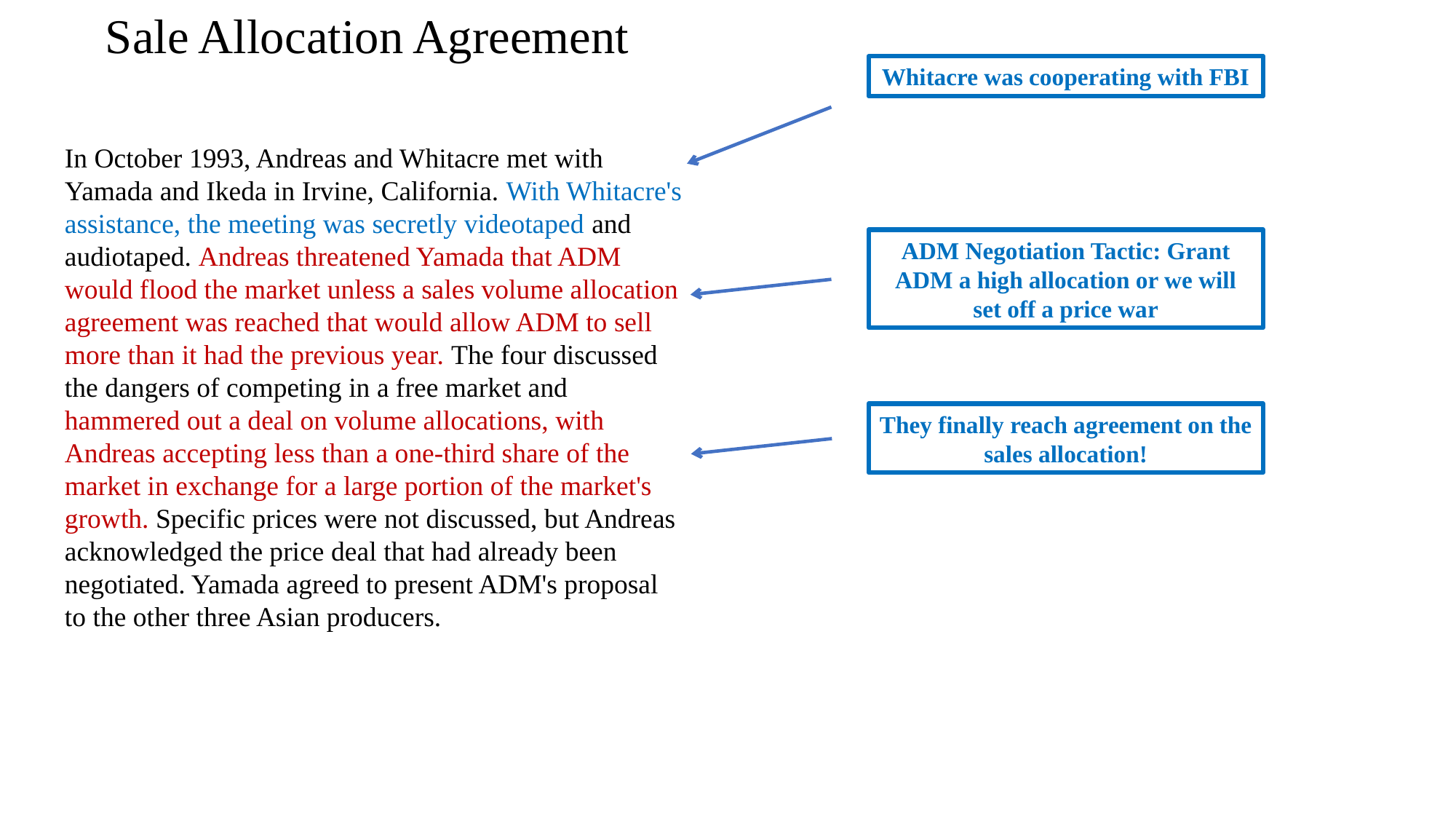

Sale Allocation Agreement
Whitacre was cooperating with FBI
In October 1993, Andreas and Whitacre met with
Yamada and Ikeda in Irvine, California. With Whitacre's
assistance, the meeting was secretly videotaped and
audiotaped. Andreas threatened Yamada that ADM
would flood the market unless a sales volume allocation
agreement was reached that would allow ADM to sell
more than it had the previous year. The four discussed
the dangers of competing in a free market and
hammered out a deal on volume allocations, with
Andreas accepting less than a one-third share of the
market in exchange for a large portion of the market's
growth. Specific prices were not discussed, but Andreas
acknowledged the price deal that had already been
negotiated. Yamada agreed to present ADM's proposal
to the other three Asian producers.
ADM Negotiation Tactic: Grant ADM a high allocation or we will set off a price war
They finally reach agreement on the sales allocation!